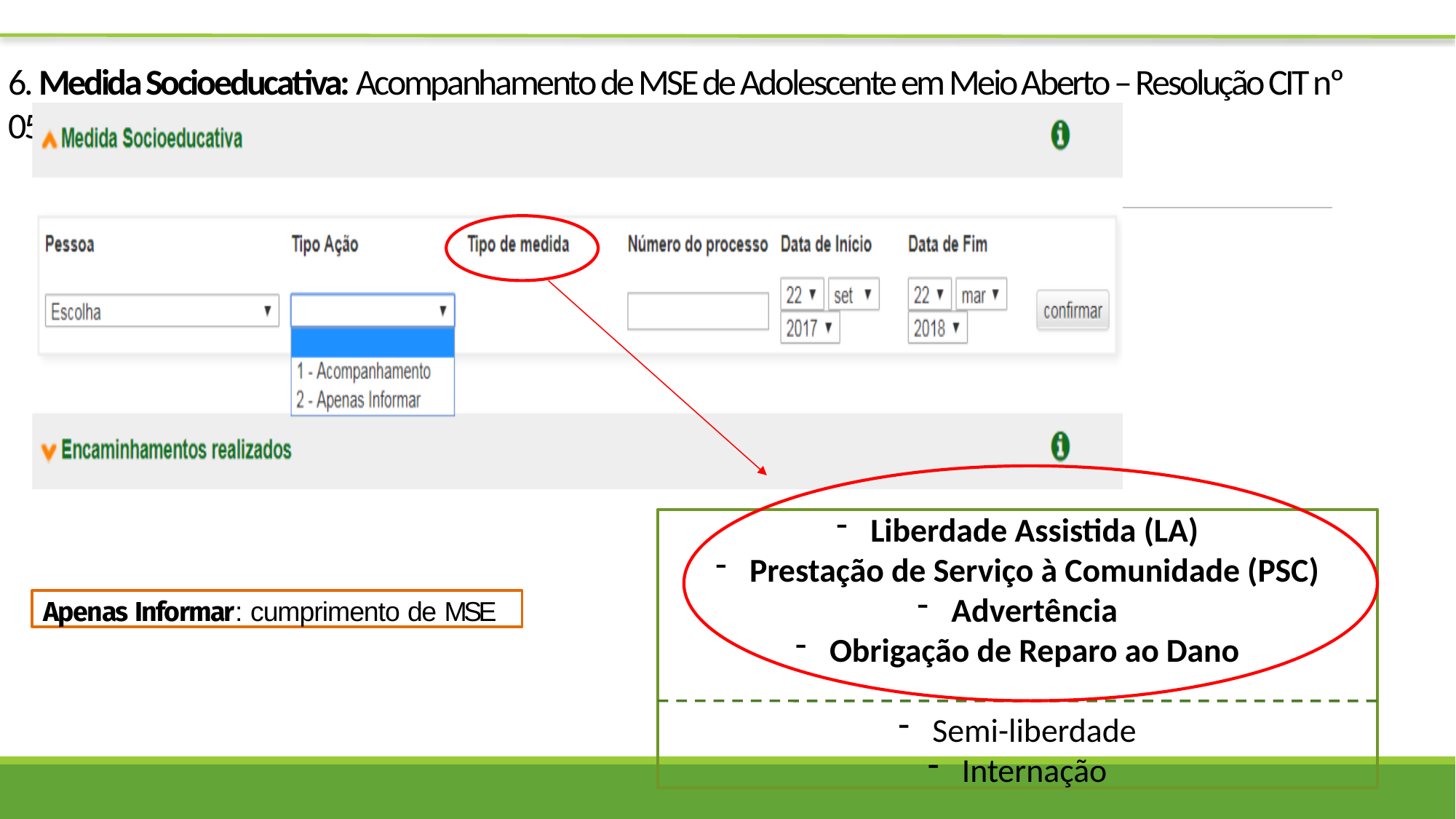

6. Medida Socioeducativa: Acompanhamento de MSE de Adolescente em Meio Aberto – Resolução CIT nº 05/2014

Liberdade Assistida (LA)
Prestação de Serviço à Comunidade (PSC)
Advertência
Obrigação de Reparo ao Dano

Semi-liberdade
Internação
Apenas Informar: cumprimento de MSE